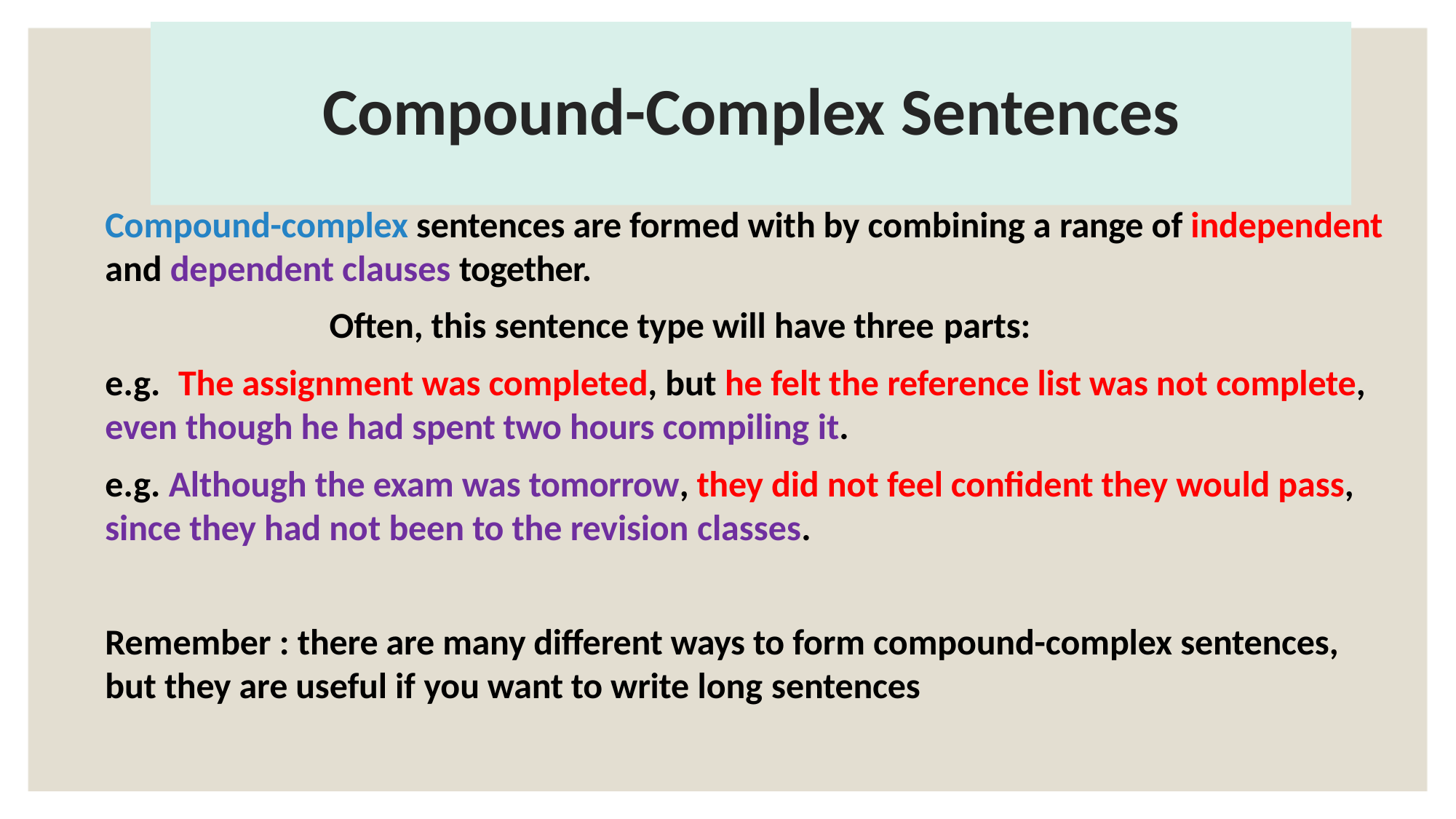

# Compound-Complex Sentences
Compound-complex sentences are formed with by combining a range of independent
and dependent clauses together.
Often, this sentence type will have three parts:
e.g.	The assignment was completed, but he felt the reference list was not complete,  even though he had spent two hours compiling it.
e.g. Although the exam was tomorrow, they did not feel confident they would pass,  since they had not been to the revision classes.
Remember : there are many different ways to form compound-complex sentences,  but they are useful if you want to write long sentences